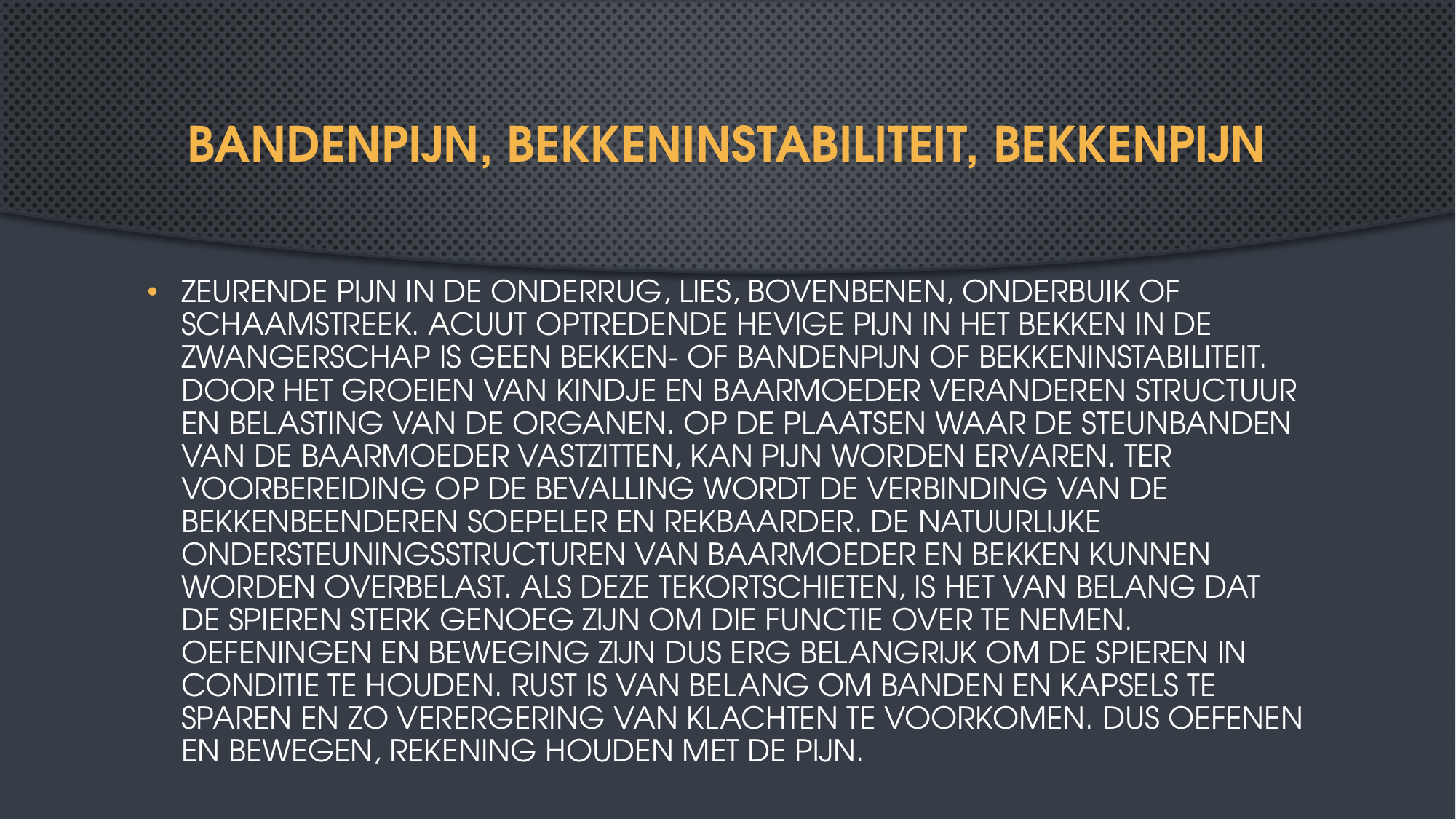

# Bandenpijn, bekkeninstabiliteit, bekkenpijn
Zeurende pijn in de onderrug, lies, bovenbenen, onderbuik of schaamstreek. Acuut optredende hevige pijn in het bekken in de zwangerschap is geen bekken- of bandenpijn of bekkeninstabiliteit. Door het groeien van kindje en baarmoeder veranderen structuur en belasting van de organen. Op de plaatsen waar de steunbanden van de baarmoeder vastzitten, kan pijn worden ervaren. Ter voorbereiding op de bevalling wordt de verbinding van de bekkenbeenderen soepeler en rekbaarder. De natuurlijke ondersteuningsstructuren van baarmoeder en bekken kunnen worden overbelast. Als deze tekortschieten, is het van belang dat de spieren sterk genoeg zijn om die functie over te nemen. Oefeningen en beweging zijn dus erg belangrijk om de spieren in conditie te houden. Rust is van belang om banden en kapsels te sparen en zo verergering van klachten te voorkomen. Dus oefenen en bewegen, rekening houden met de pijn.